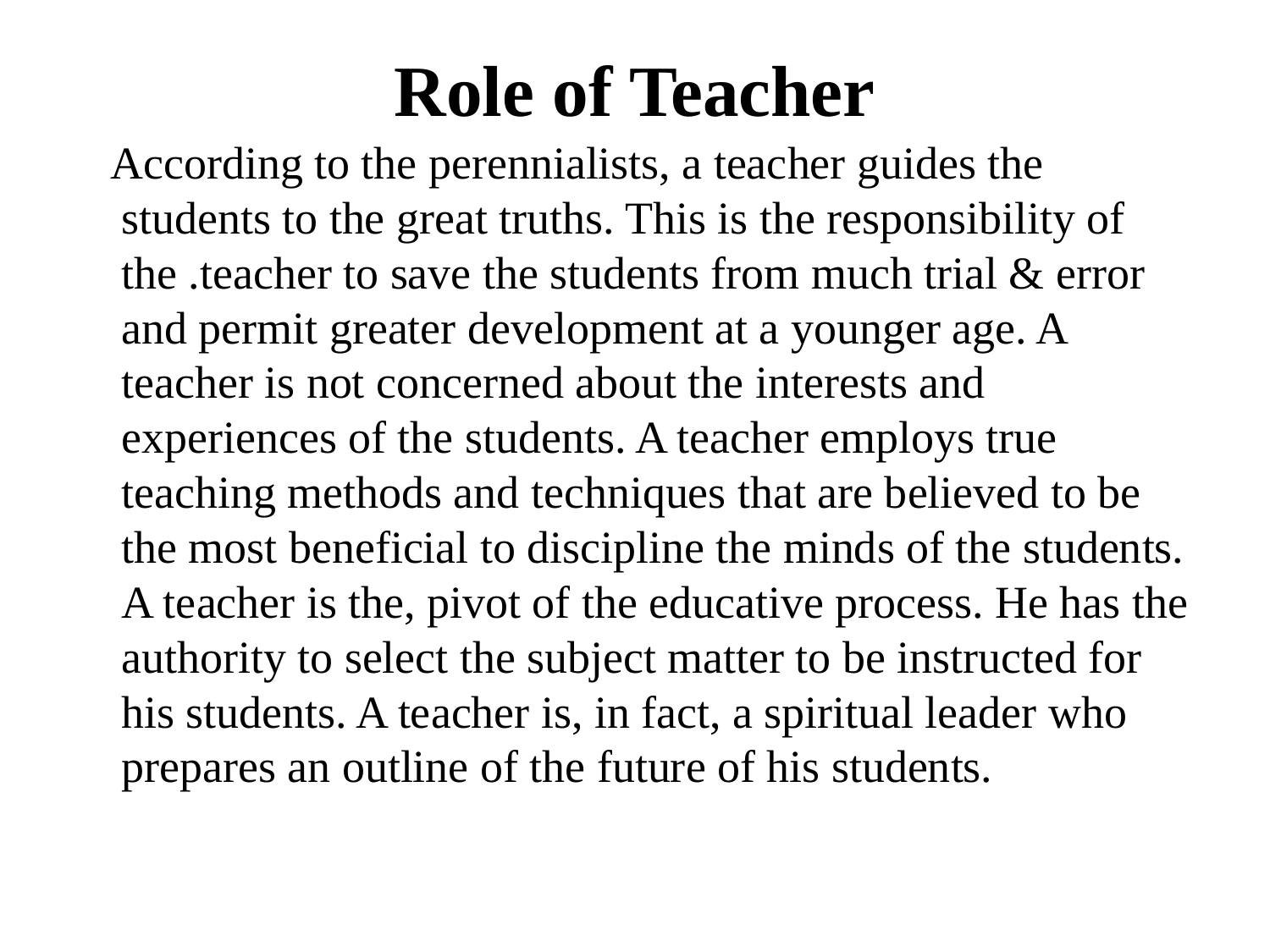

# Role of Teacher
   According to the perennialists, a teacher guides the students to the great truths. This is the responsibility of the .teacher to save the students from much trial & error and permit greater development at a younger age. A teacher is not concerned about the interests and experiences of the students. A teacher employs true teaching methods and techniques that are believed to be the most beneficial to discipline the minds of the students. A teacher is the, pivot of the educative process. He has the authority to select the subject matter to be instructed for his students. A teacher is, in fact, a spiritual leader who prepares an outline of the future of his students.